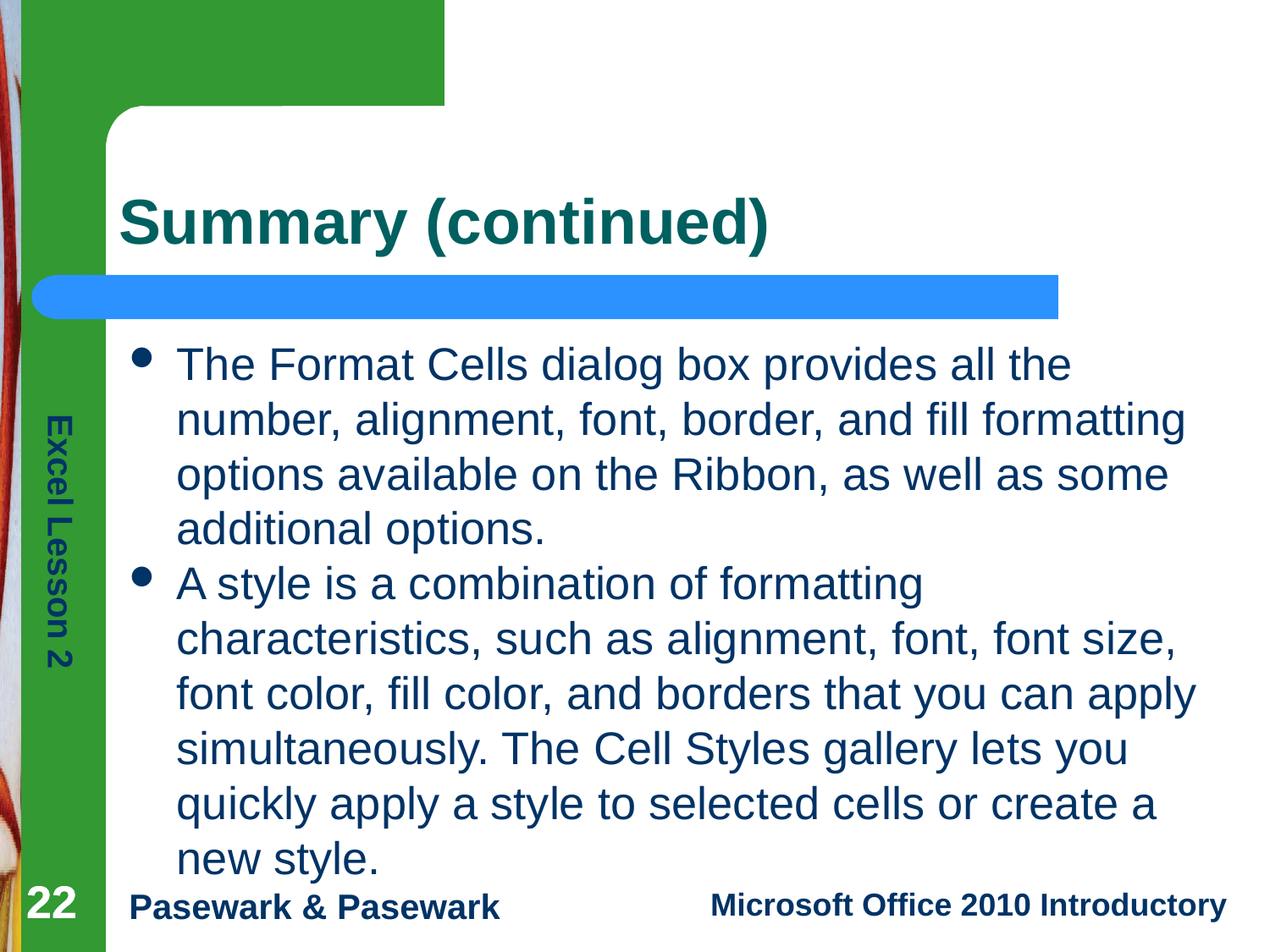

# Summary (continued)
The Format Cells dialog box provides all the number, alignment, font, border, and fill formatting options available on the Ribbon, as well as some additional options.
A style is a combination of formatting characteristics, such as alignment, font, font size, font color, fill color, and borders that you can apply simultaneously. The Cell Styles gallery lets you quickly apply a style to selected cells or create a new style.
22
22
22